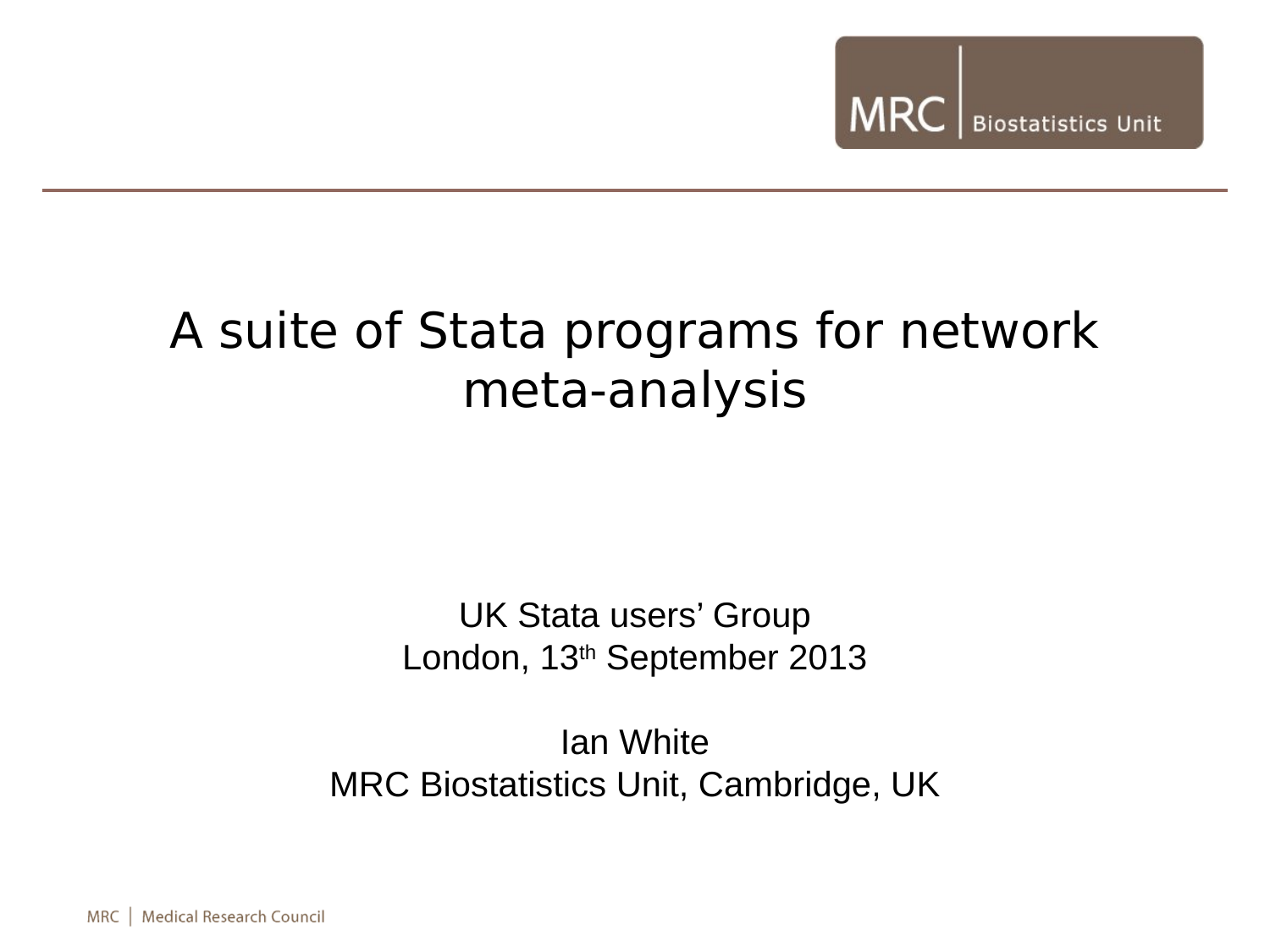

# A suite of Stata programs for network meta-analysis
UK Stata users’ Group
London, 13th September 2013

Ian White
MRC Biostatistics Unit, Cambridge, UK